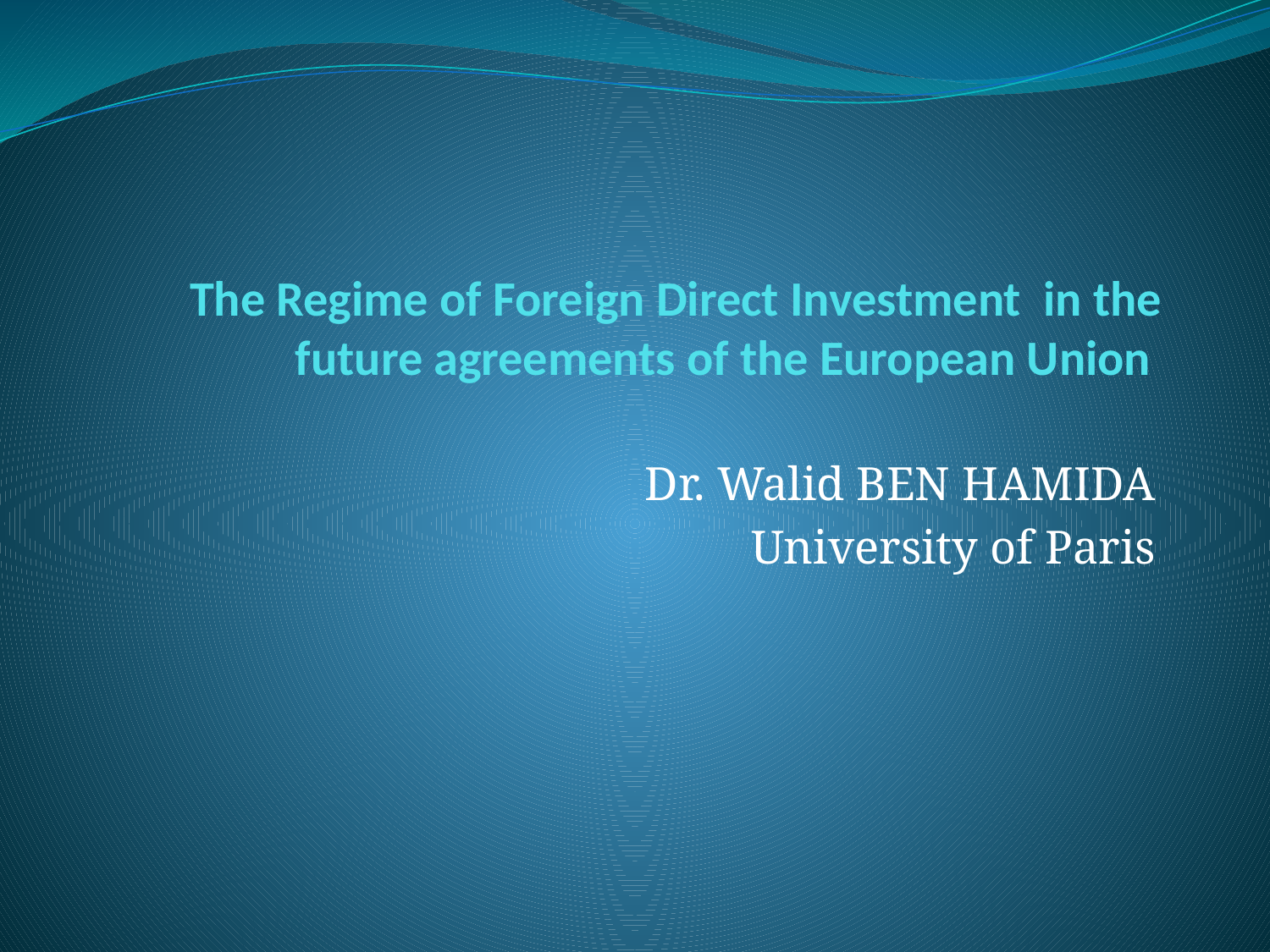

# The Regime of Foreign Direct Investment  in the future agreements of the European Union
Dr. Walid BEN HAMIDA
University of Paris